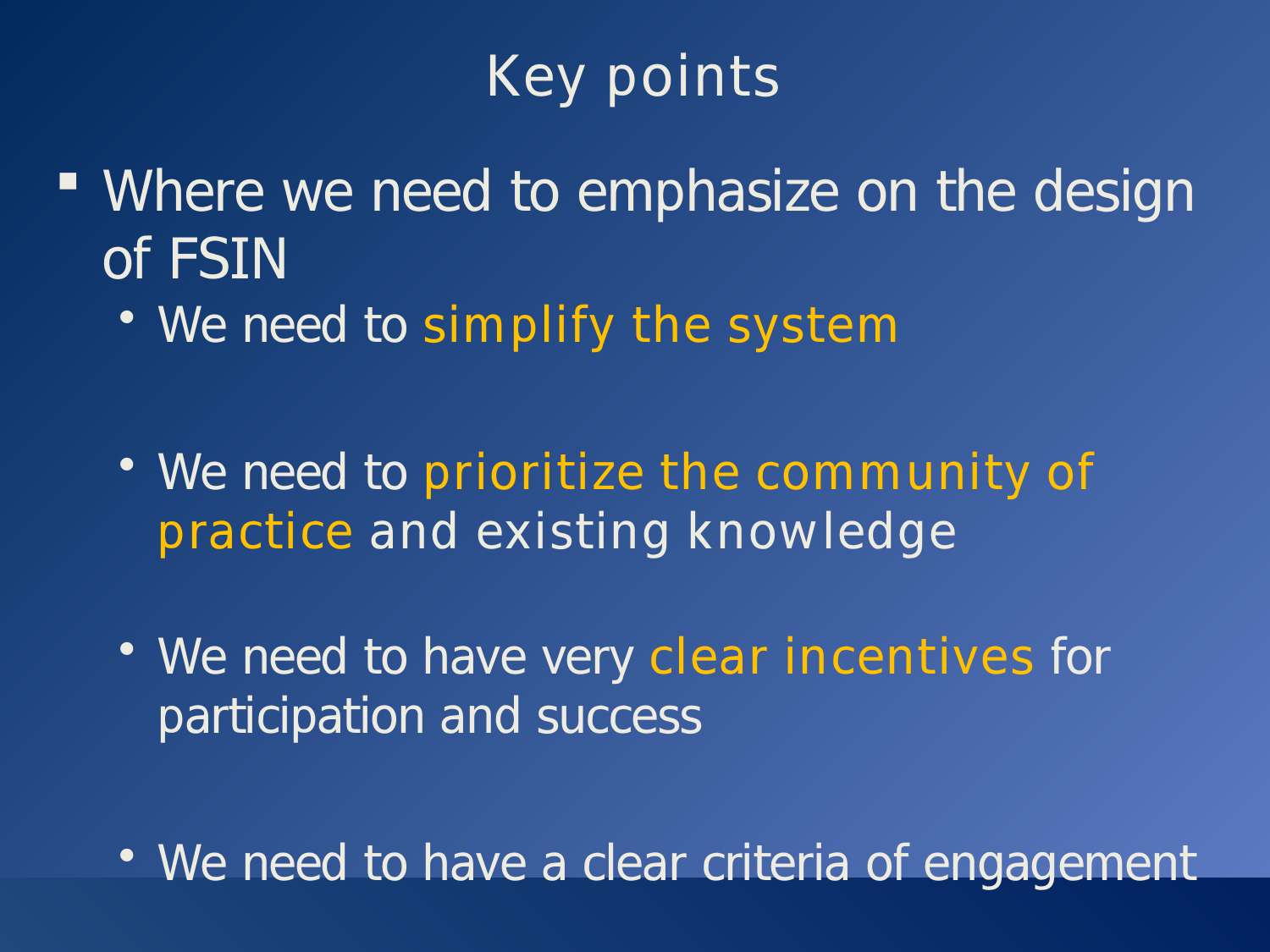

# Key points
Where we need to emphasize on the design of FSIN
We need to simplify the system

We need to prioritize the community of practice and existing knowledge

We need to have very clear incentives for participation and success

We need to have a clear criteria of engagement